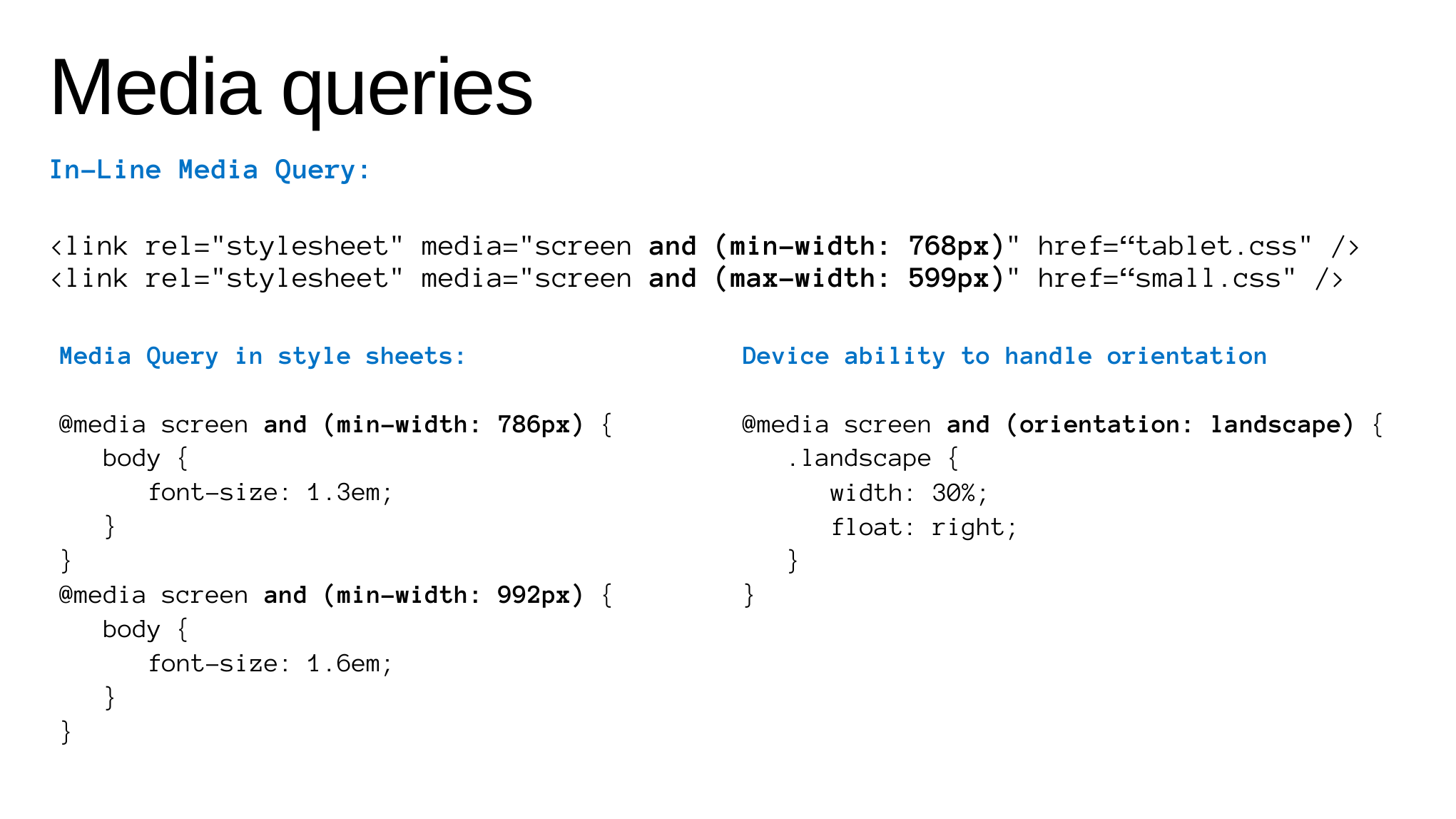

# Media queries
In-Line Media Query:

<link rel="stylesheet" media="screen and (min-width: 768px)" href=“tablet.css" />
<link rel="stylesheet" media="screen and (max-width: 599px)" href=“small.css" />
Media Query in style sheets:

@media screen and (min-width: 786px) {
   body {
      font-size: 1.3em;
   }
}
@media screen and (min-width: 992px) {
   body {
      font-size: 1.6em;
   }
}
Device ability to handle orientation

@media screen and (orientation: landscape) {
   .landscape {
      width: 30%;
      float: right;
   }
}